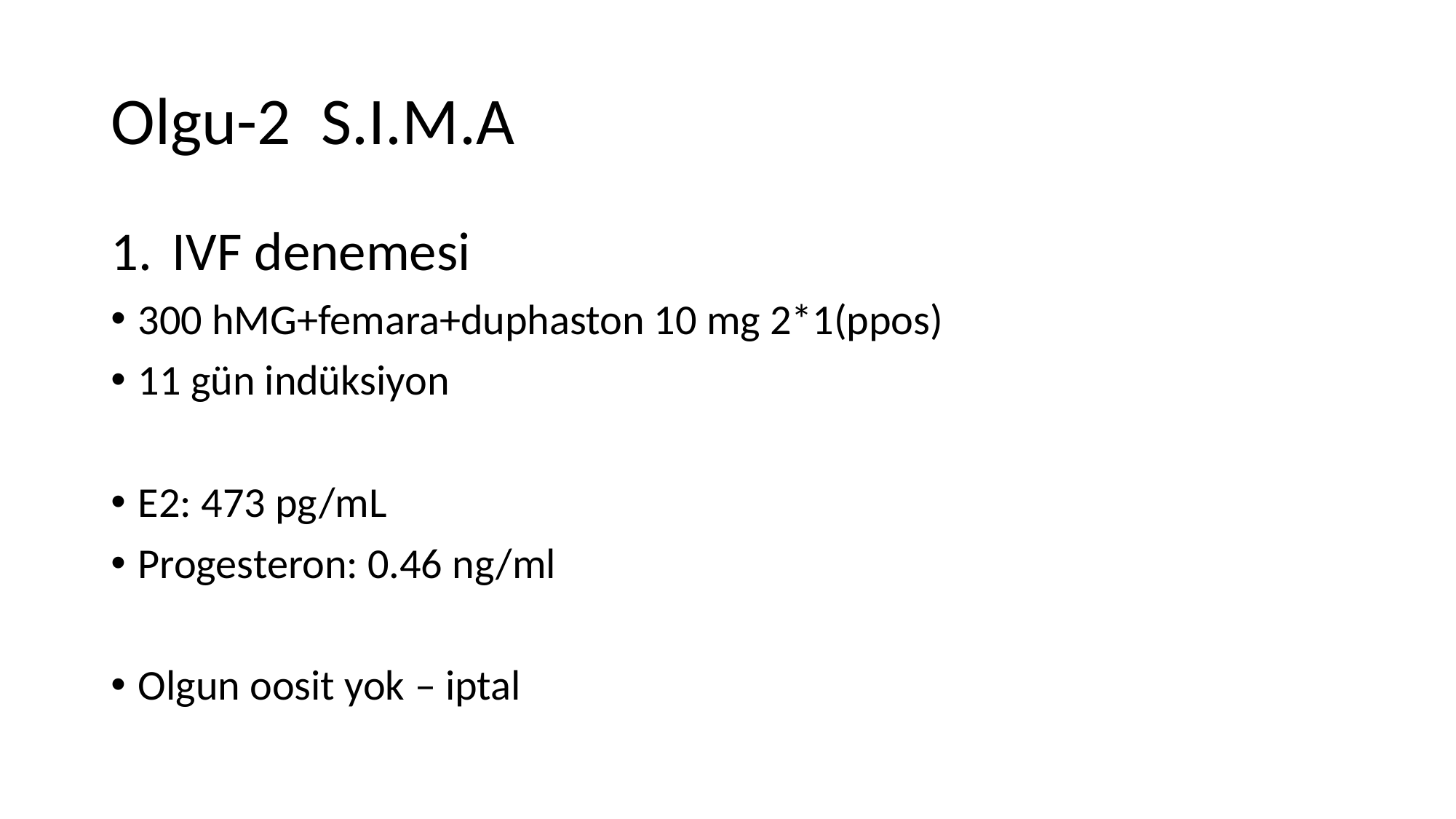

# Olgu-2  S.I.M.A
IVF denemesi
300 hMG+femara+duphaston 10 mg 2*1(ppos)
11 gün indüksiyon

E2: 473 pg/mL
Progesteron: 0.46 ng/ml

Olgun oosit yok – iptal